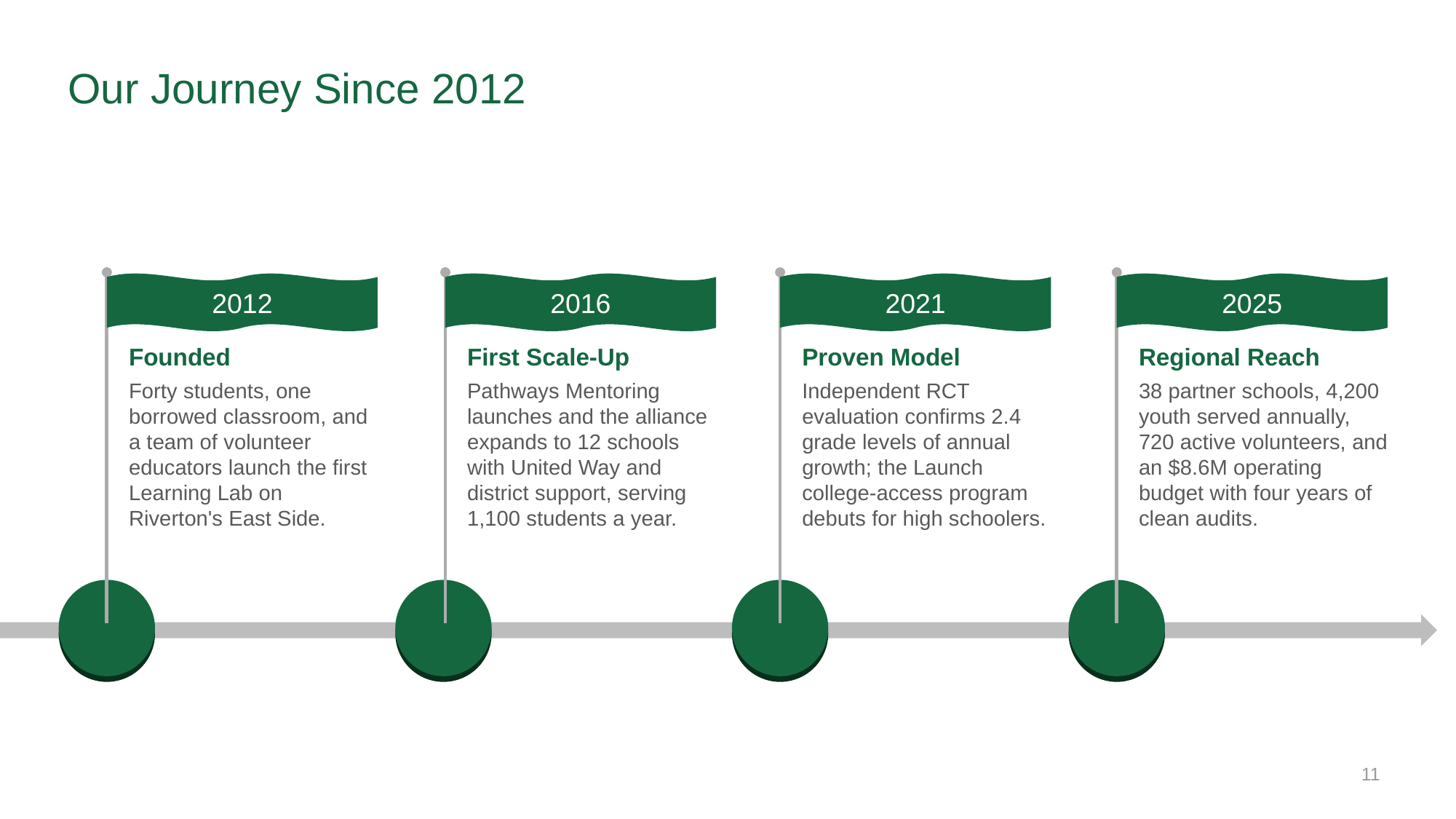

# Our Journey Since 2012
2012
2016
2021
2025
Founded
First Scale-Up
Proven Model
Regional Reach
Forty students, one borrowed classroom, and a team of volunteer educators launch the first Learning Lab on Riverton's East Side.
Pathways Mentoring launches and the alliance expands to 12 schools with United Way and district support, serving 1,100 students a year.
Independent RCT evaluation confirms 2.4 grade levels of annual growth; the Launch college-access program debuts for high schoolers.
38 partner schools, 4,200 youth served annually, 720 active volunteers, and an $8.6M operating budget with four years of clean audits.

11